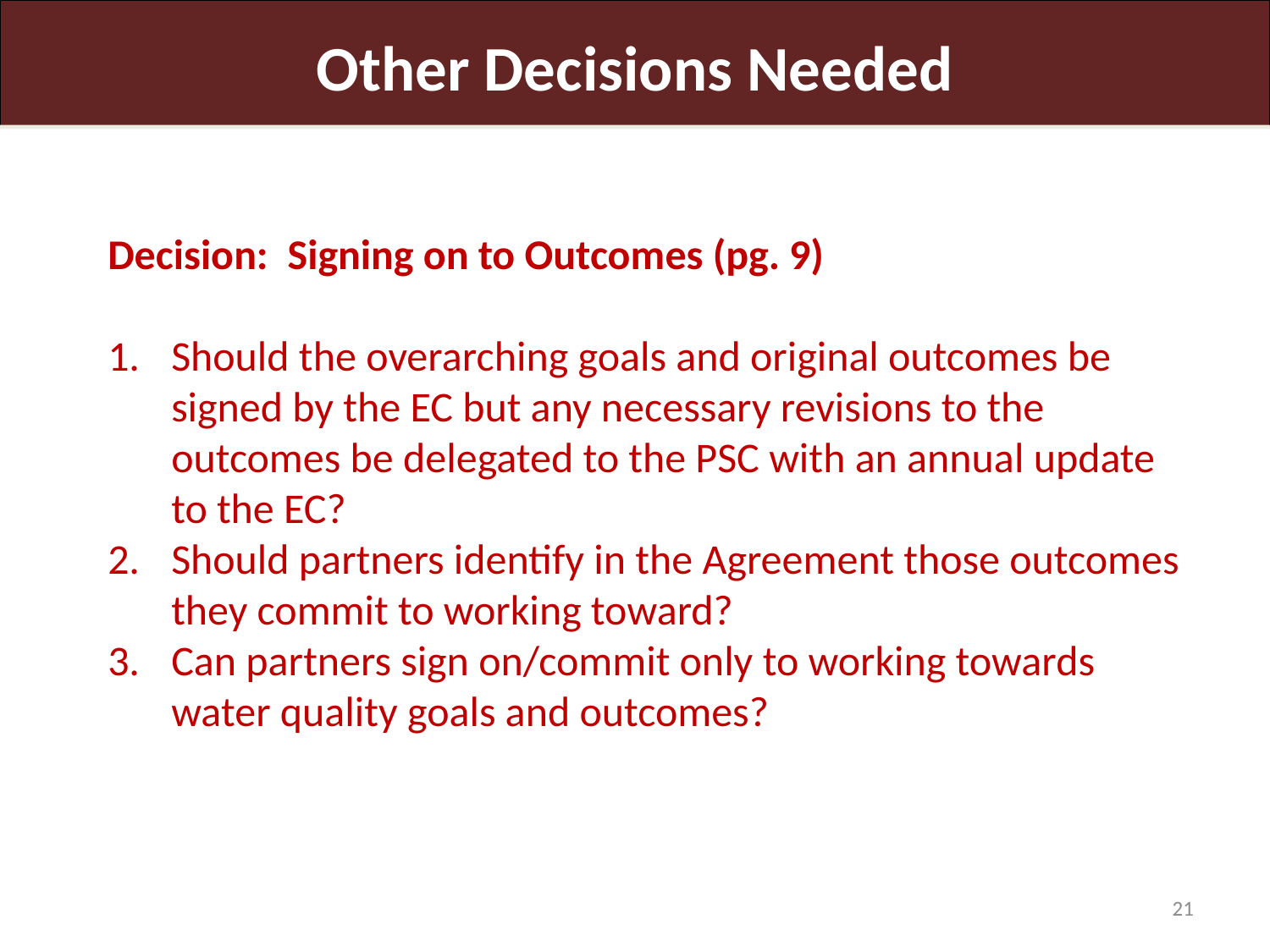

Other Decisions Needed

Decision:  Signing on to Outcomes (pg. 9)

Should the overarching goals and original outcomes be signed by the EC but any necessary revisions to the outcomes be delegated to the PSC with an annual update to the EC?
Should partners identify in the Agreement those outcomes they commit to working toward?
Can partners sign on/commit only to working towards water quality goals and outcomes?

21